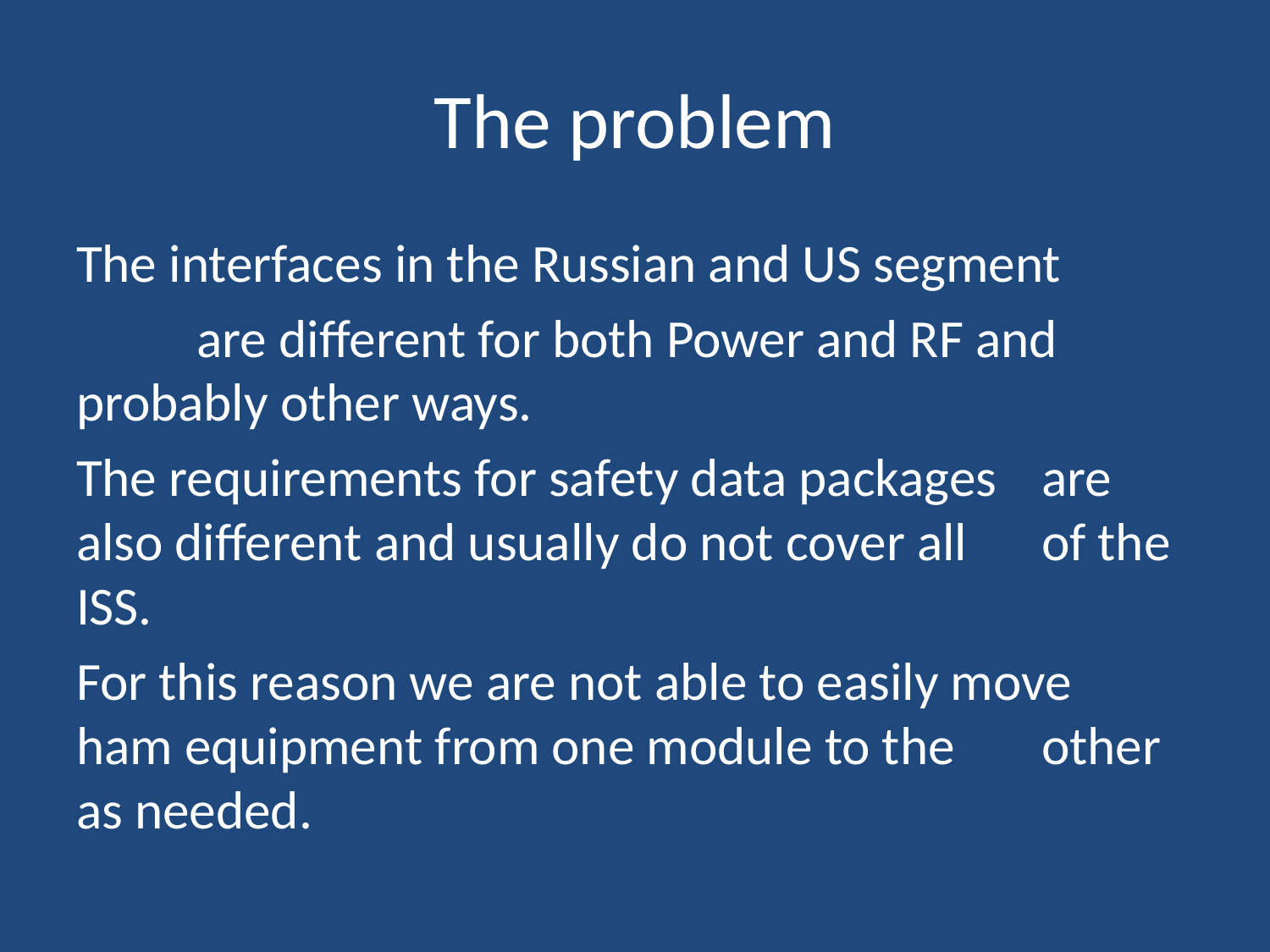

# The problem
The interfaces in the Russian and US segment
	are different for both Power and RF and 	probably other ways.
The requirements for safety data packages 	are 	also different and usually do not cover all 	of the ISS.
For this reason we are not able to easily move 	ham equipment from one module to the 	other as needed.